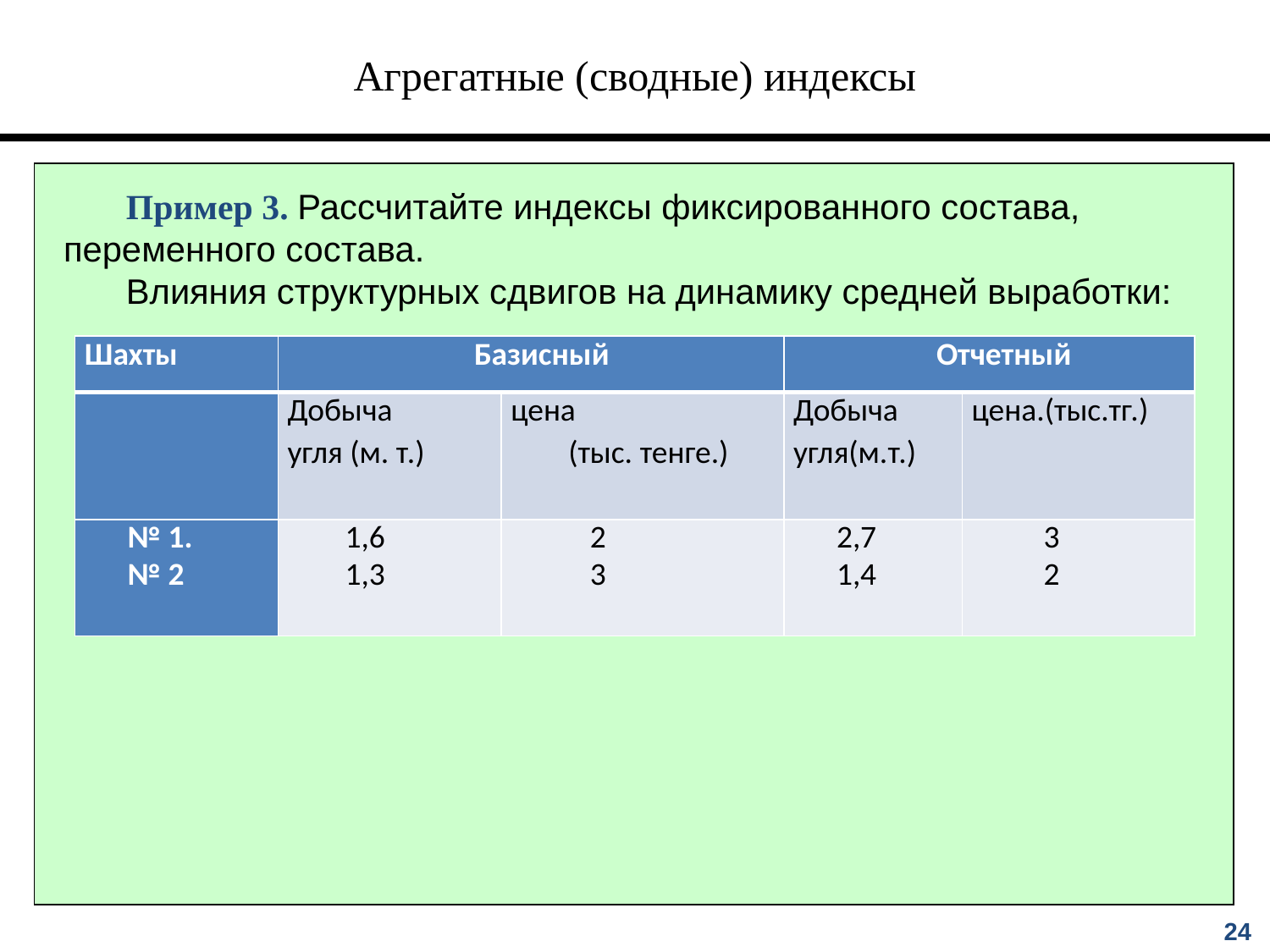

# Агрегатные (сводные) индексы

Пример 3. Рассчитайте индексы фиксированного состава, переменного состава.
Влияния структурных сдвигов на динамику средней выработки:
| Шахты | Базисный |  | Отчетный |  |
| --- | --- | --- | --- | --- |
|  | Добыча угля (м. т.) | цена (тыс. тенге.) | Добыча угля(м.т.) | цена.(тыс.тг.) |
| № 1. № 2 | 1,6 1,3 | 2 3 | 2,7 1,4 | 3 2 |
24